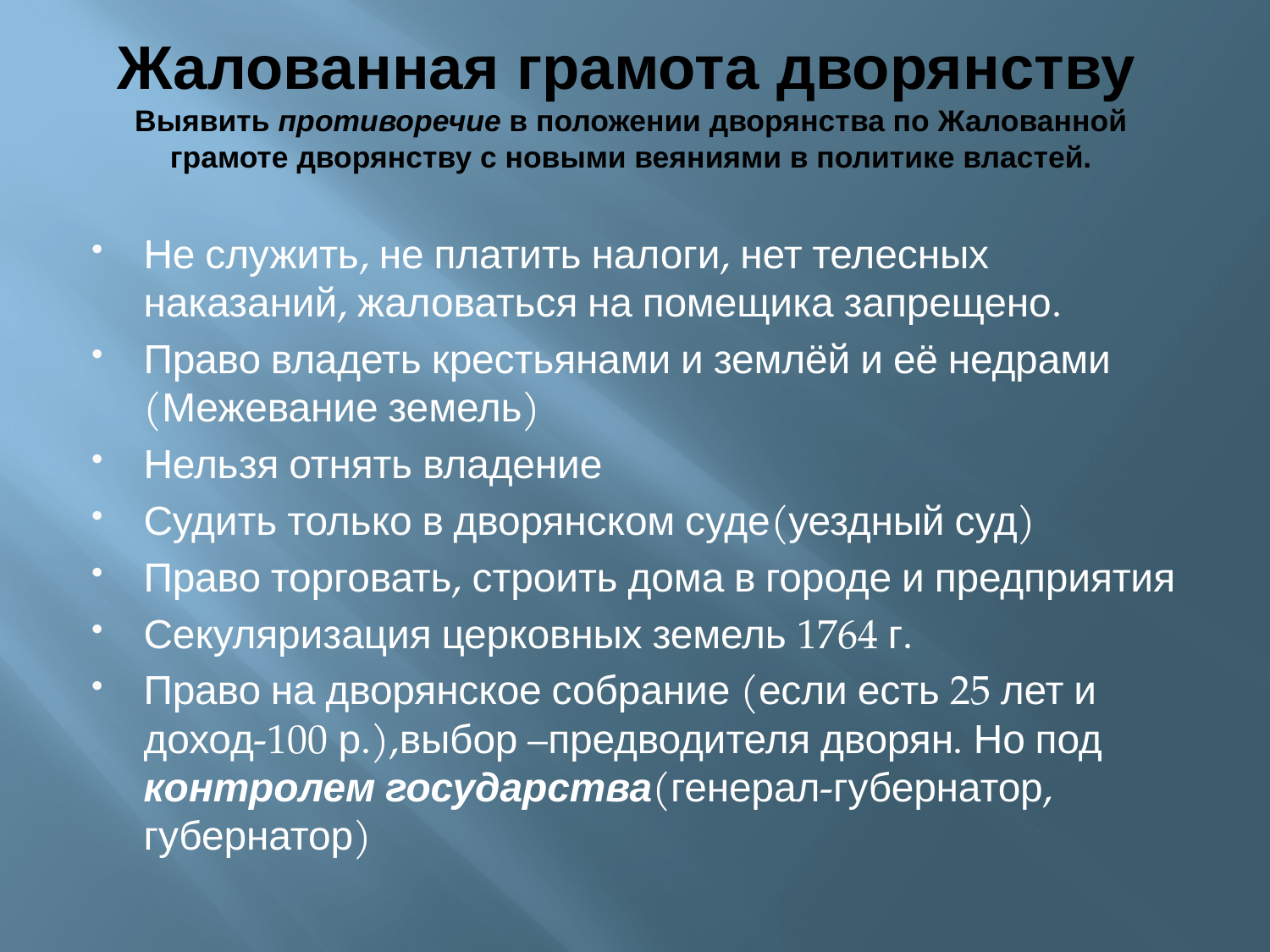

# Жалованная грамота дворянству Выявить противоречие в положении дворянства по Жалованной грамоте дворянству с новыми веяниями в политике властей.
Не служить, не платить налоги, нет телесных наказаний, жаловаться на помещика запрещено.
Право владеть крестьянами и землёй и её недрами (Межевание земель)
Нельзя отнять владение
Судить только в дворянском суде(уездный суд)
Право торговать, строить дома в городе и предприятия
Секуляризация церковных земель 1764 г.
Право на дворянское собрание (если есть 25 лет и доход-100 р.),выбор –предводителя дворян. Но под контролем государства(генерал-губернатор, губернатор)